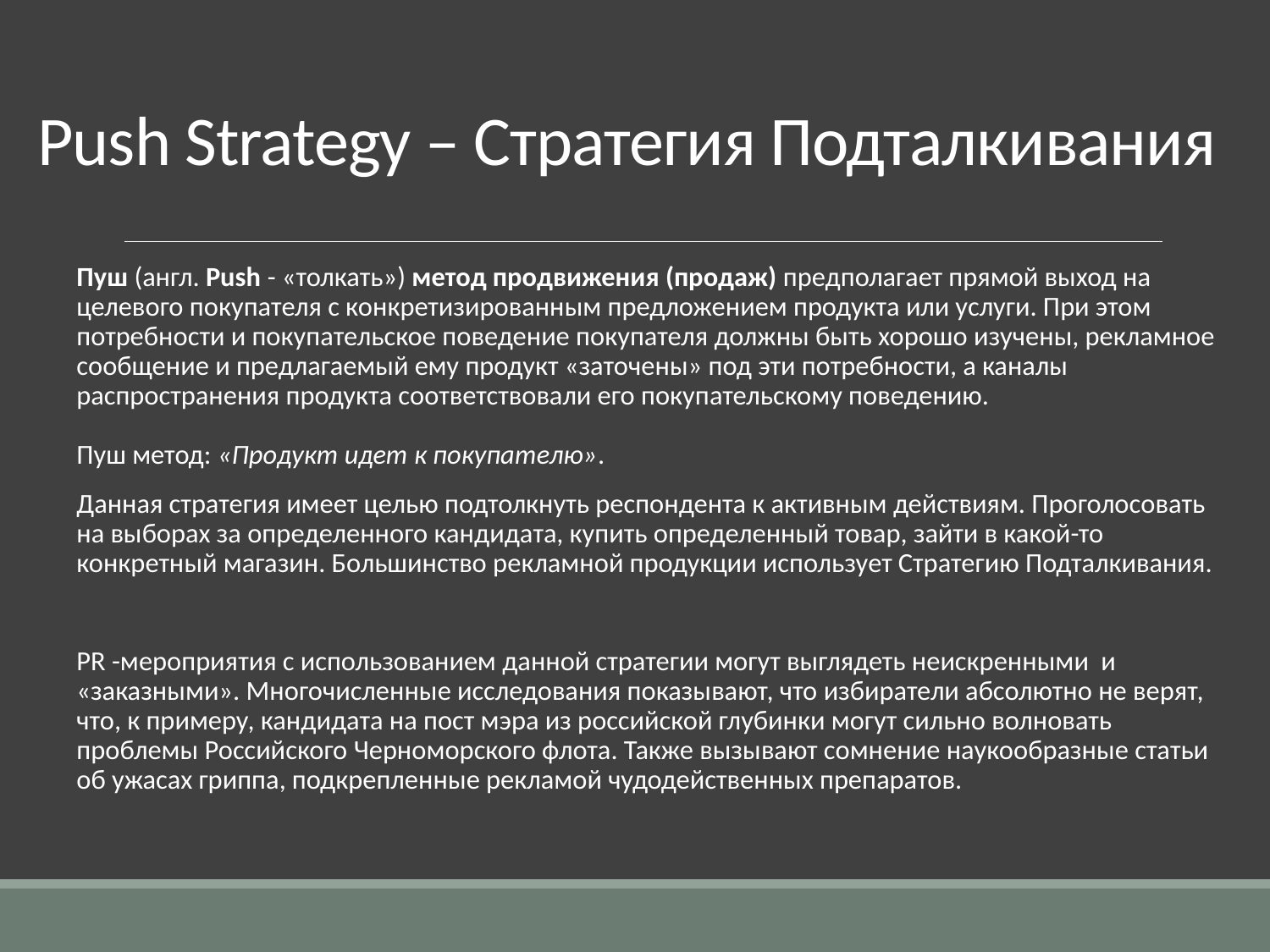

# Push Strategy – Стратегия Подталкивания
Пуш (англ. Push - «толкать») метод продвижения (продаж) предполагает прямой выход на целевого покупателя с конкретизированным предложением продукта или услуги. При этом потребности и покупательское поведение покупателя должны быть хорошо изучены, рекламное сообщение и предлагаемый ему продукт «заточены» под эти потребности, а каналы распространения продукта соответствовали его покупательскому поведению.
Пуш метод: «Продукт идет к покупателю».
Данная стратегия имеет целью подтолкнуть респондента к активным действиям. Проголосовать на выборах за определенного кандидата, купить определенный товар, зайти в какой-то конкретный магазин. Большинство рекламной продукции использует Стратегию Подталкивания.

PR -мероприятия с использованием данной стратегии могут выглядеть неискренными  и «заказными». Многочисленные исследования показывают, что избиратели абсолютно не верят, что, к примеру, кандидата на пост мэра из российской глубинки могут сильно волновать проблемы Российского Черноморского флота. Также вызывают сомнение наукообразные статьи об ужасах гриппа, подкрепленные рекламой чудодейственных препаратов.